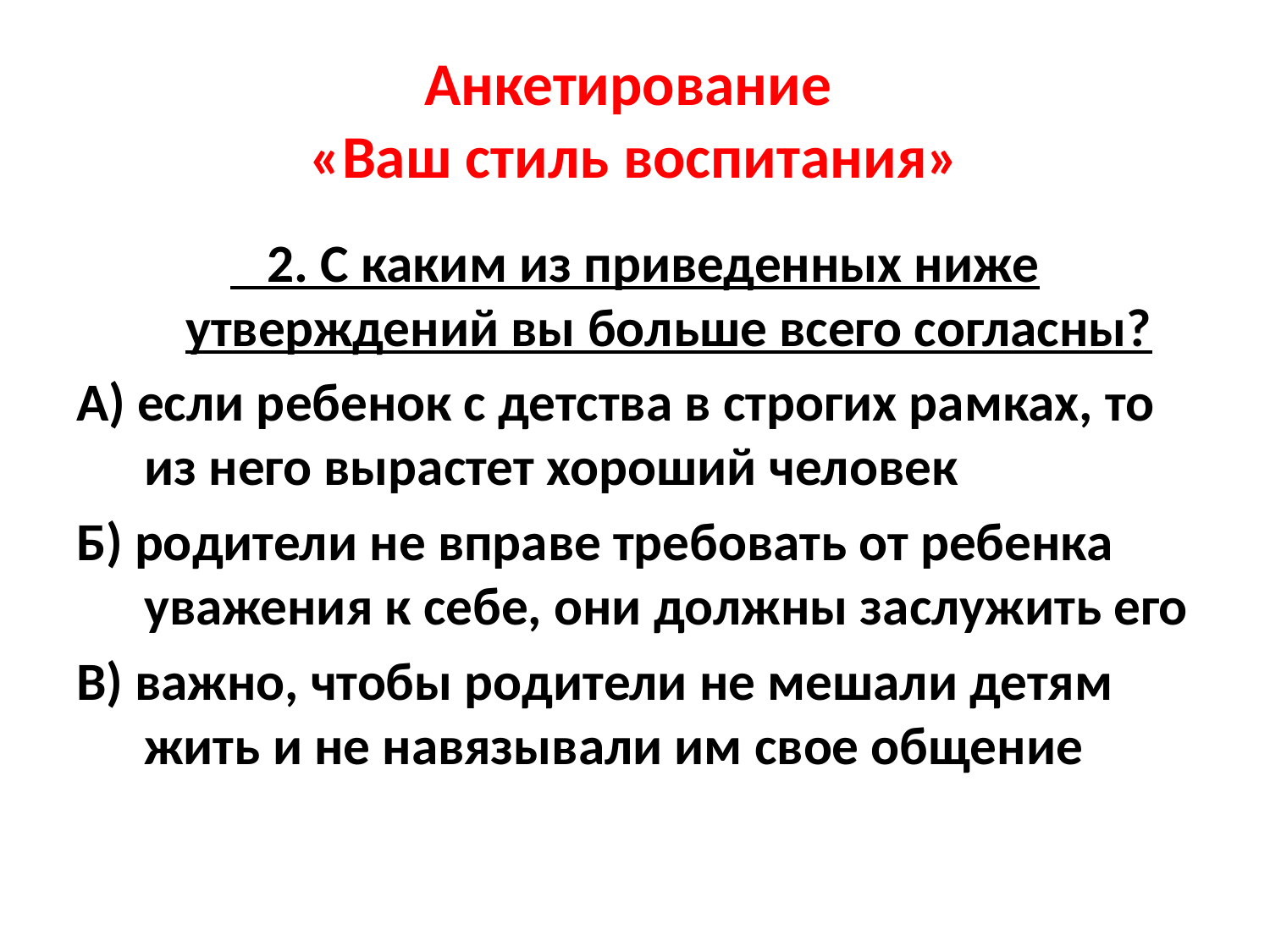

# Анкетирование «Ваш стиль воспитания»
   2. С каким из приведенных ниже утверждений вы больше всего согласны?
А) если ребенок с детства в строгих рамках, то из него вырастет хороший человек
Б) родители не вправе требовать от ребенка уважения к себе, они должны заслужить его
В) важно, чтобы родители не мешали детям жить и не навязывали им свое общение